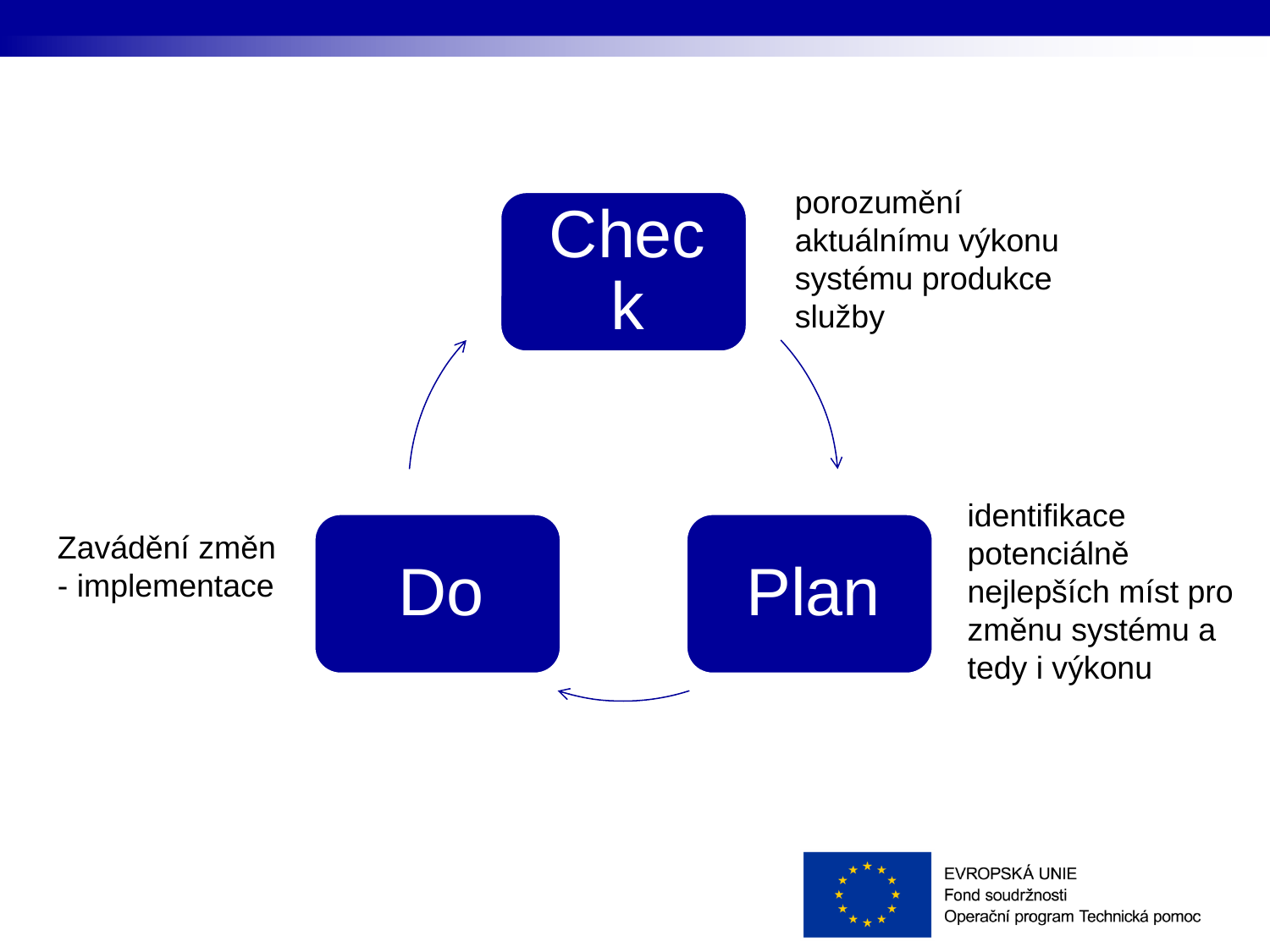

porozumění aktuálnímu výkonu systému produkce služby
Check
Plan
Do
identifikace potenciálně nejlepších míst pro změnu systému a tedy i výkonu
Zavádění změn - implementace